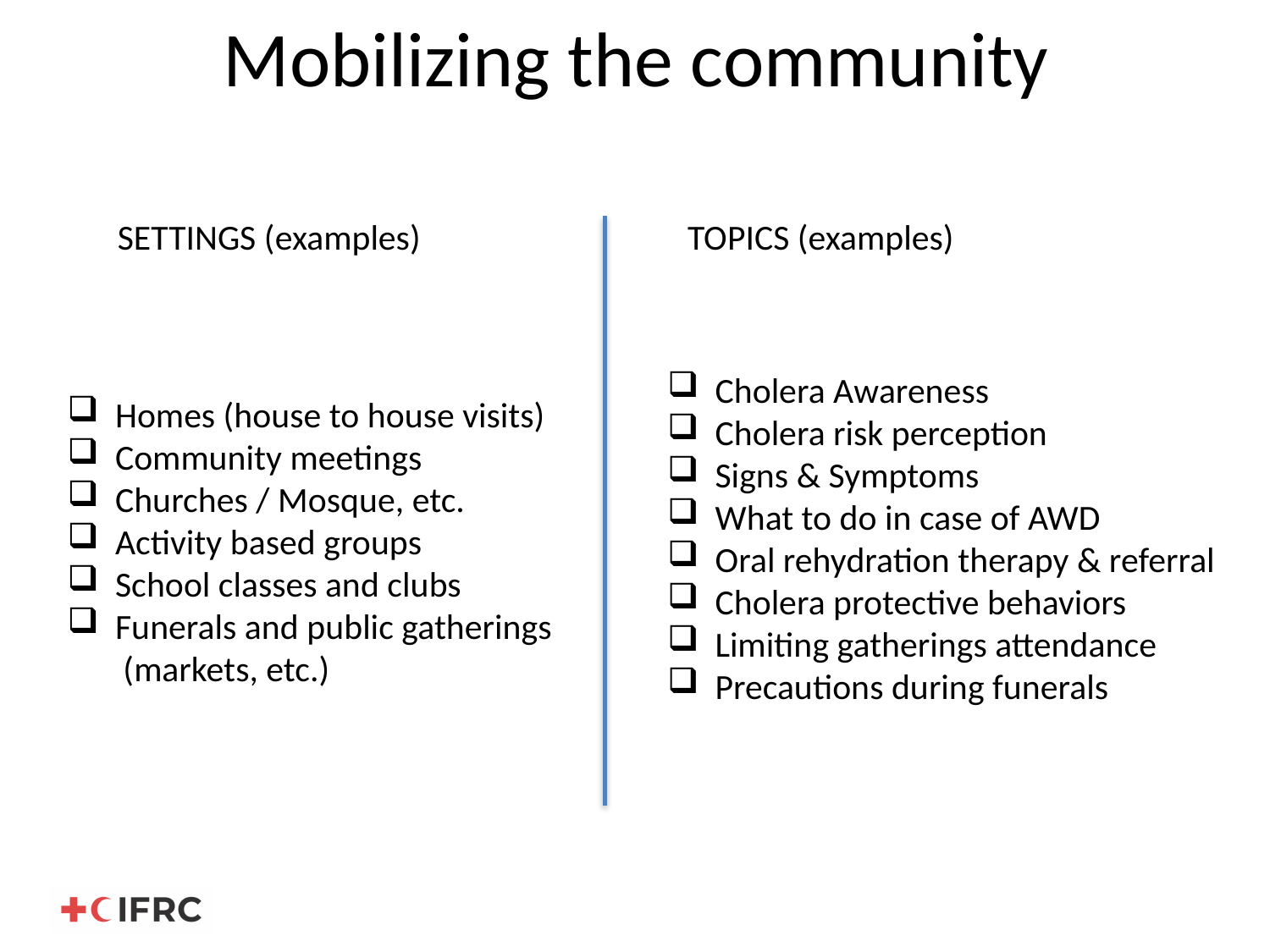

# Mobilizing the community

SETTINGS (examples)

TOPICS (examples)

Cholera Awareness
Cholera risk perception
Signs & Symptoms
What to do in case of AWD
Oral rehydration therapy & referral
Cholera protective behaviors
Limiting gatherings attendance
Precautions during funerals
Homes (house to house visits)
Community meetings
Churches / Mosque, etc.
Activity based groups
School classes and clubs
Funerals and public gatherings
 (markets, etc.)